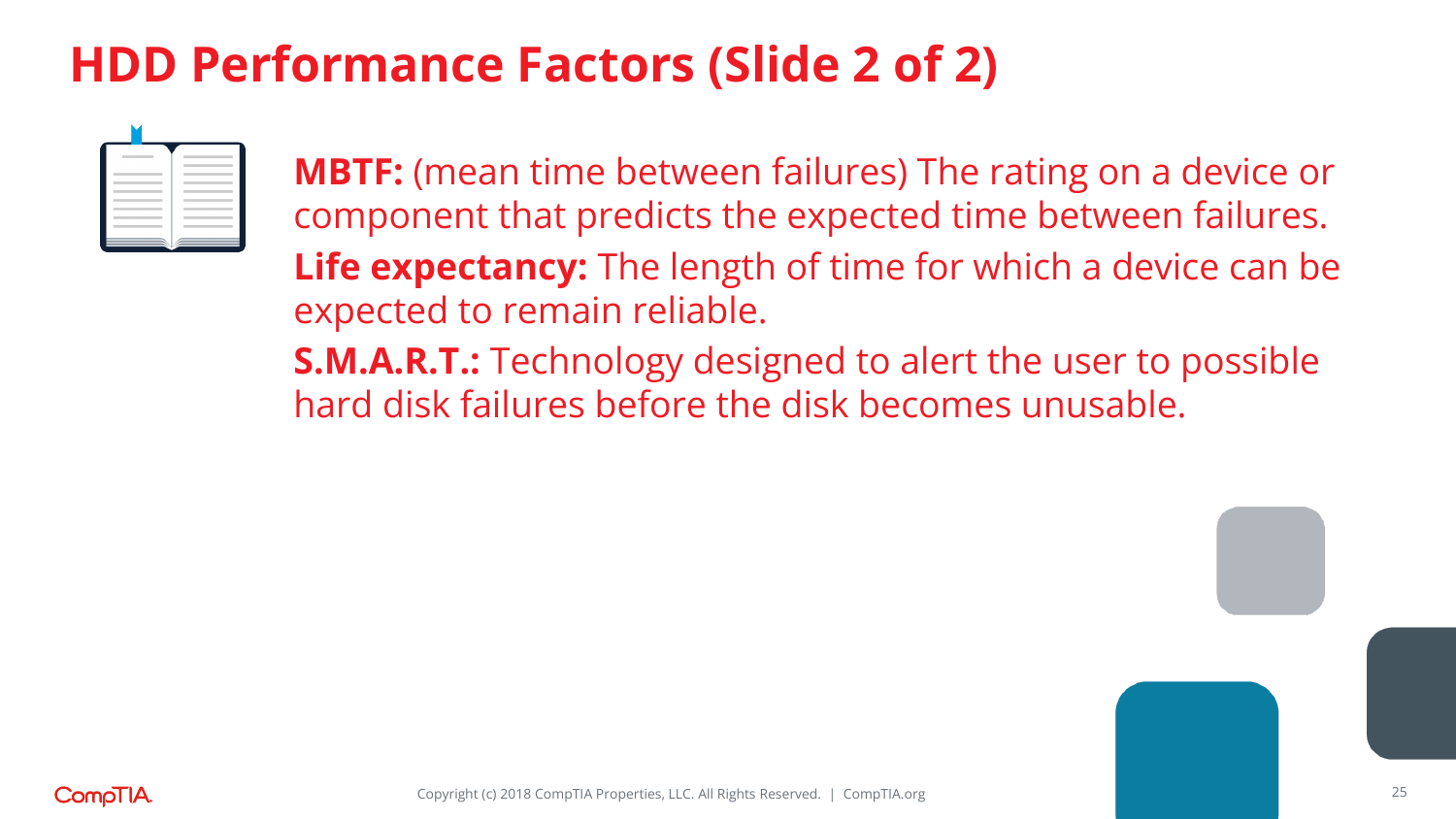

# HDD Performance Factors (Slide 2 of 2)
MBTF: (mean time between failures) The rating on a device or component that predicts the expected time between failures.
Life expectancy: The length of time for which a device can be expected to remain reliable.
S.M.A.R.T.: Technology designed to alert the user to possible hard disk failures before the disk becomes unusable.

25